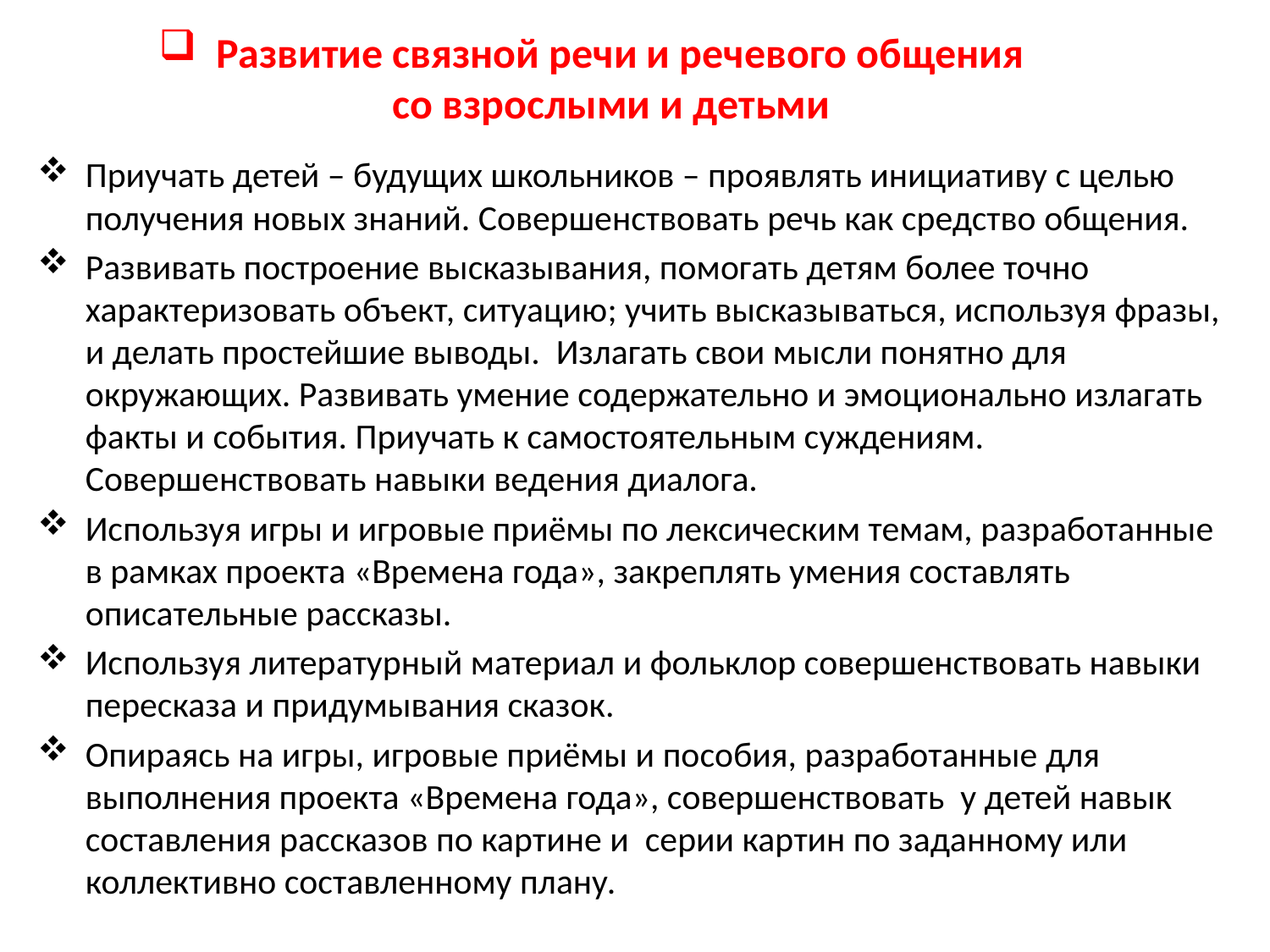

# Развитие связной речи и речевого общения со взрослыми и детьми
Приучать детей – будущих школьников – проявлять инициативу с целью получения новых знаний. Совершенствовать речь как средство общения.
Развивать построение высказывания, помогать детям более точно характеризовать объект, ситуацию; учить высказываться, используя фразы, и делать простейшие выводы.  Излагать свои мысли понятно для окружающих. Развивать умение содержательно и эмоционально излагать  факты и события. Приучать к самостоятельным суждениям. Совершенствовать навыки ведения диалога.
Используя игры и игровые приёмы по лексическим темам, разработанные  в рамках проекта «Времена года», закреплять умения составлять описательные рассказы.
Используя литературный материал и фольклор совершенствовать навыки  пересказа и придумывания сказок.
Опираясь на игры, игровые приёмы и пособия, разработанные для выполнения проекта «Времена года», совершенствовать  у детей навык составления рассказов по картине и  серии картин по заданному или коллективно составленному плану.